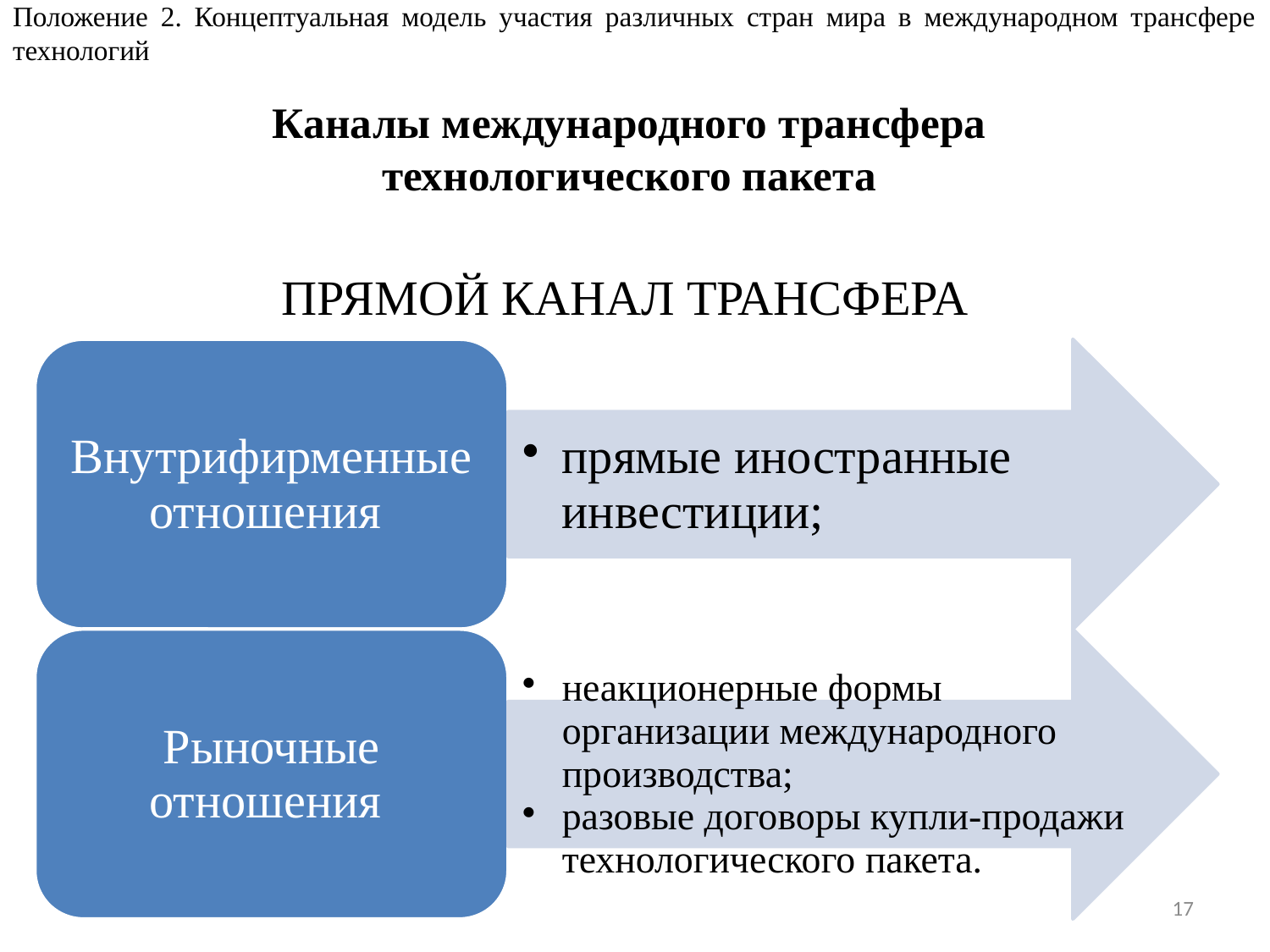

Положение 2. Концептуальная модель участия различных стран мира в международном трансфере технологий
# Каналы международного трансфера технологического пакета
ПРЯМОЙ КАНАЛ ТРАНСФЕРА
Внутрифирменные отношения
прямые иностранные инвестиции;
Рыночные отношения
неакционерные формы организации международного производства;
разовые договоры купли-продажи технологического пакета.
17